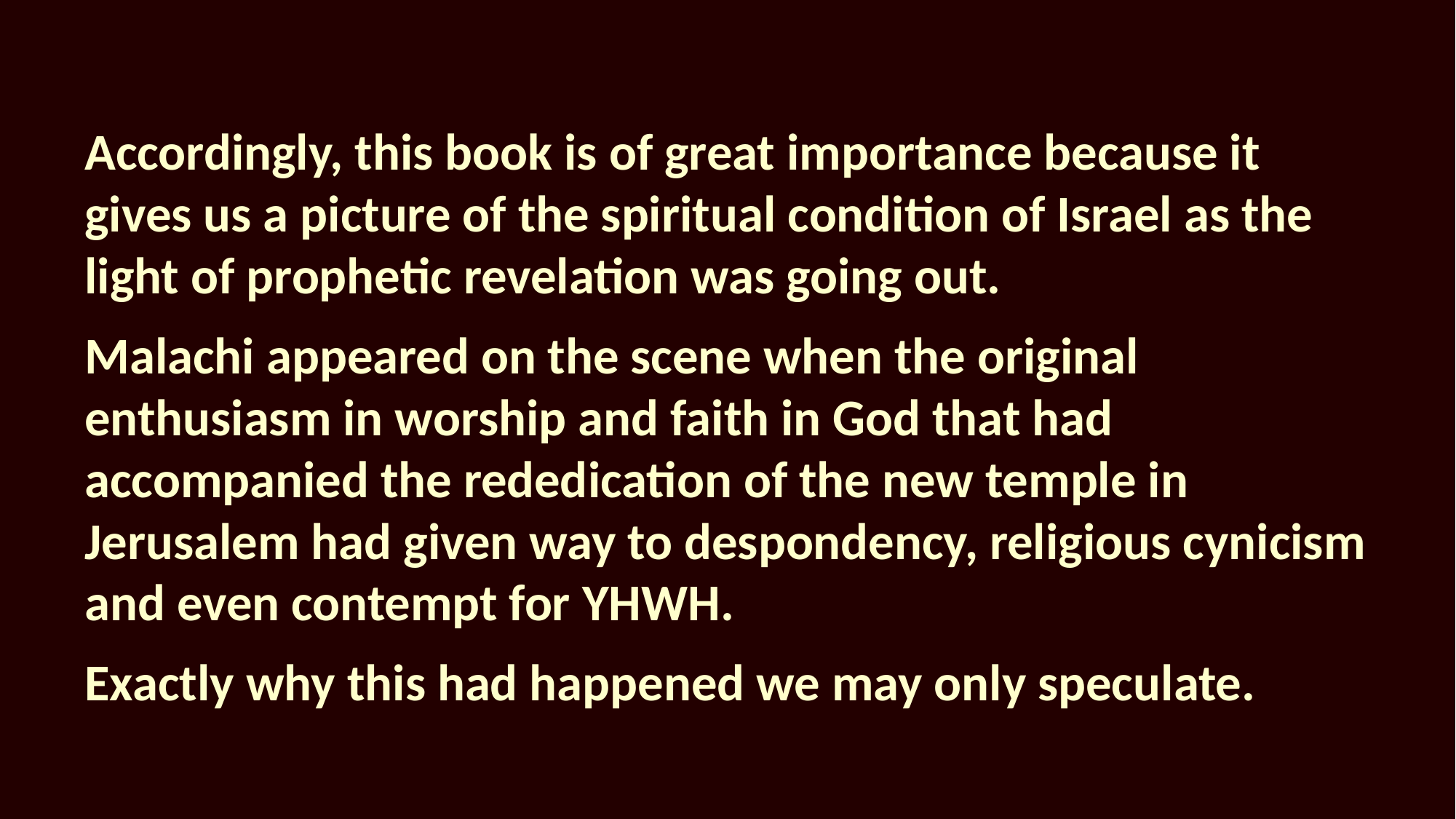

Accordingly, this book is of great importance because it gives us a picture of the spiritual condition of Israel as the light of prophetic revelation was going out.
Malachi appeared on the scene when the original enthusiasm in worship and faith in God that had accompanied the rededication of the new temple in Jerusalem had given way to despondency, religious cynicism and even contempt for YHWH.
Exactly why this had happened we may only speculate.